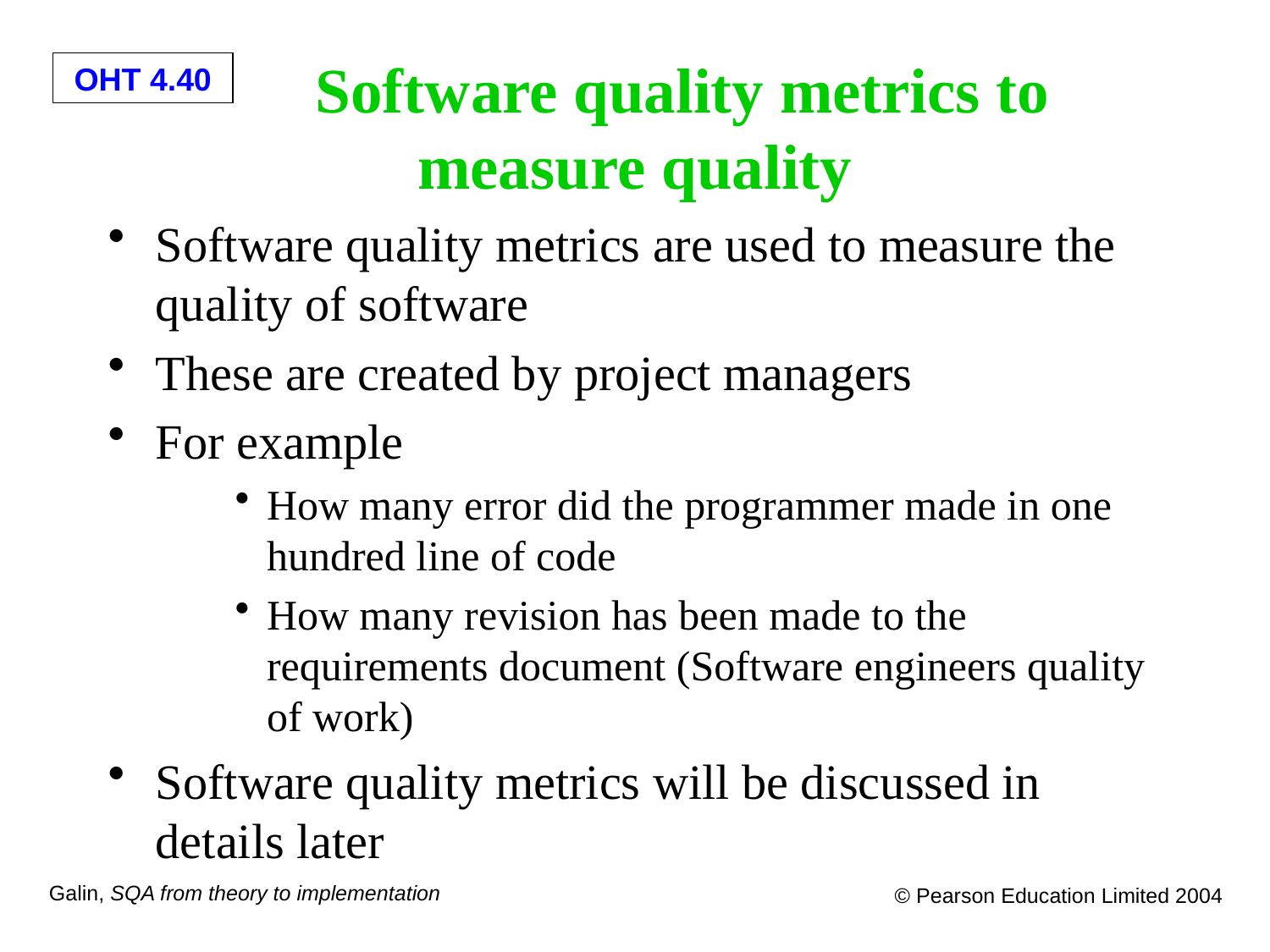

# Software quality metrics to measure quality
Software quality metrics are used to measure the quality of software
These are created by project managers
For example
How many error did the programmer made in one hundred line of code
How many revision has been made to the requirements document (Software engineers quality of work)
Software quality metrics will be discussed in details later